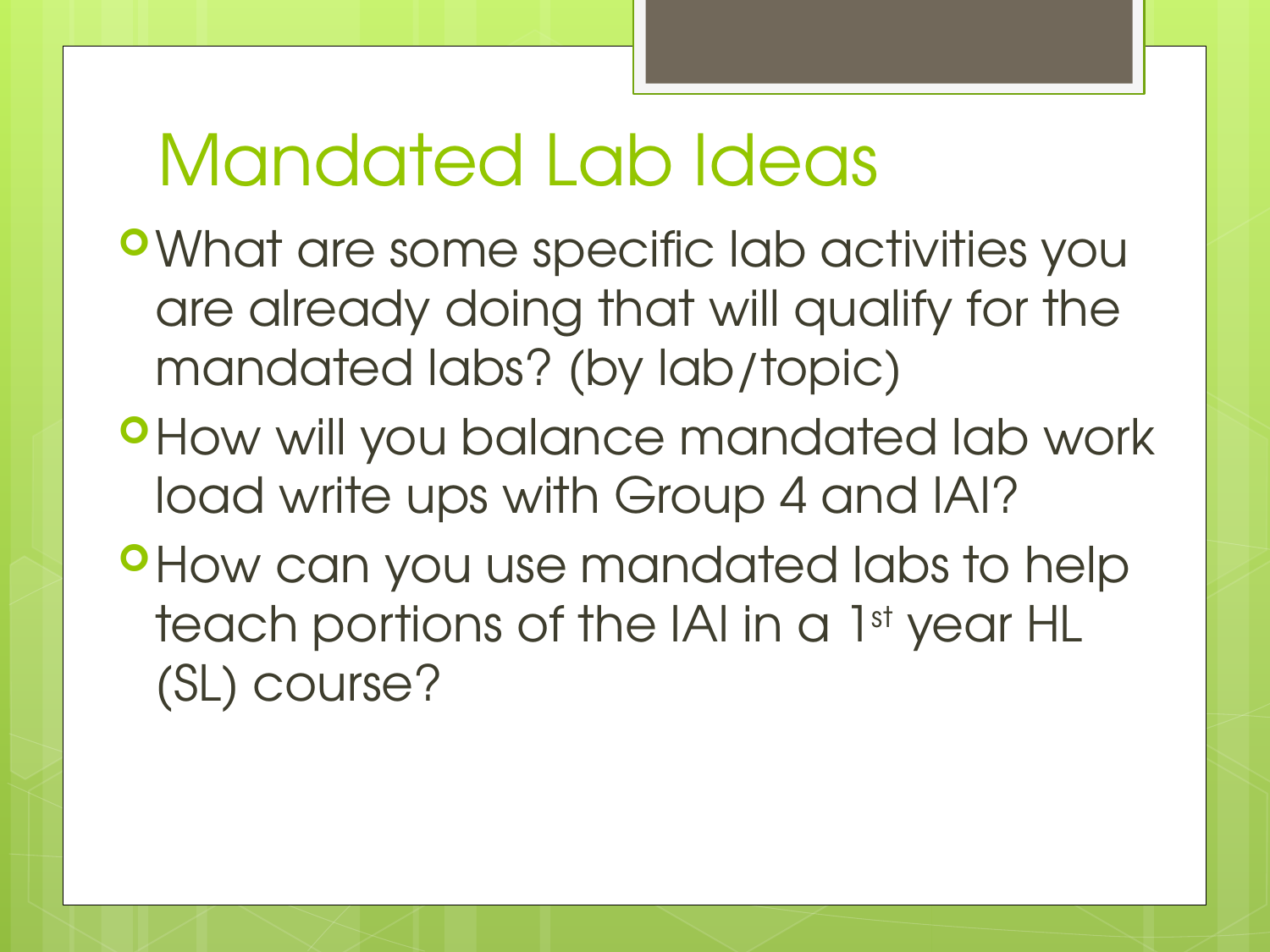

# Mandated Lab Ideas
What are some specific lab activities you are already doing that will qualify for the mandated labs? (by lab/topic)
How will you balance mandated lab work load write ups with Group 4 and IAI?
How can you use mandated labs to help teach portions of the IAI in a 1st year HL  (SL) course?